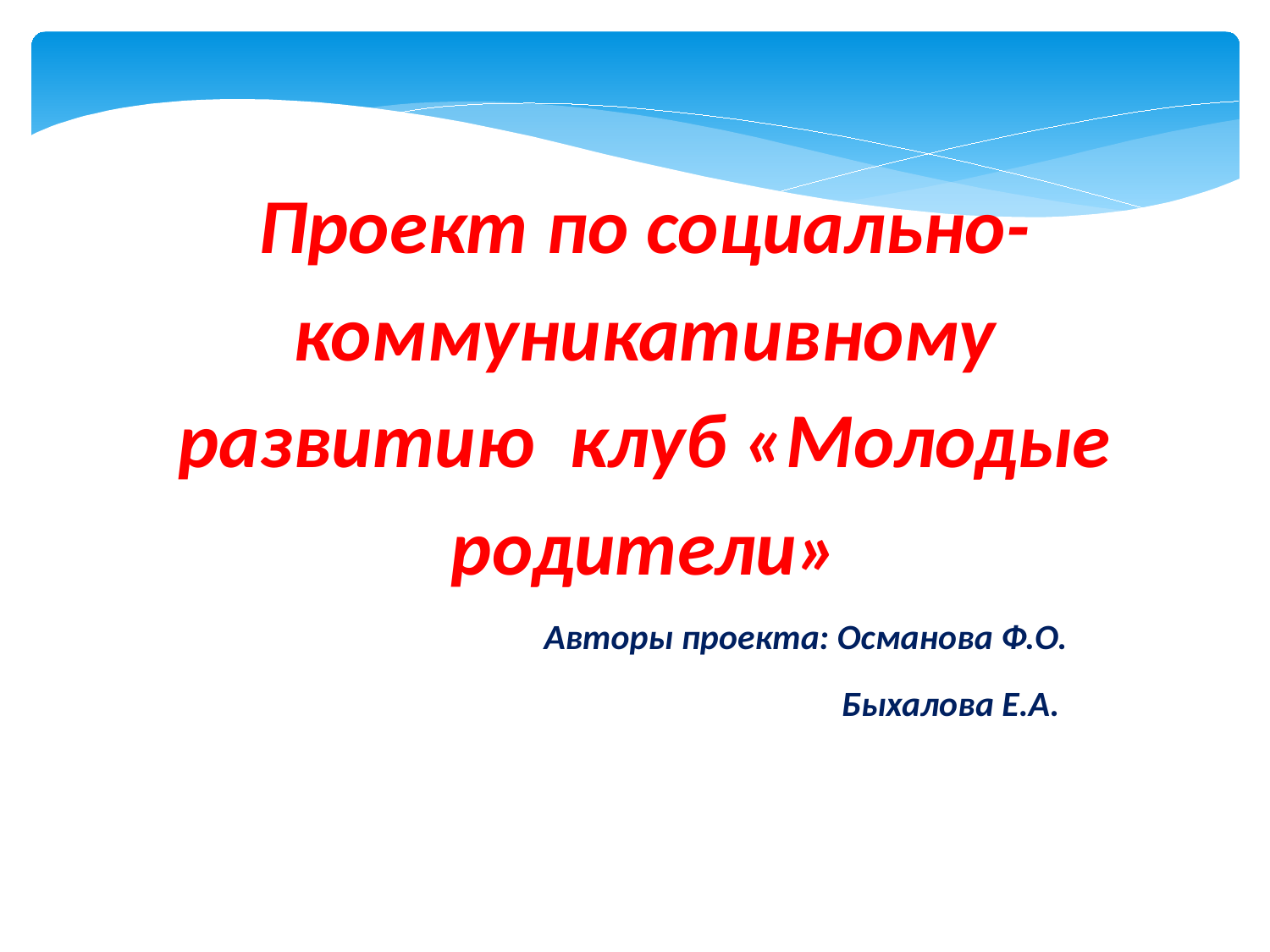

Проект по социально-коммуникативному развитию  клуб «Молодые родители»
                                         Авторы проекта: Османова Ф.О.
                                                                            Быхалова Е.А.